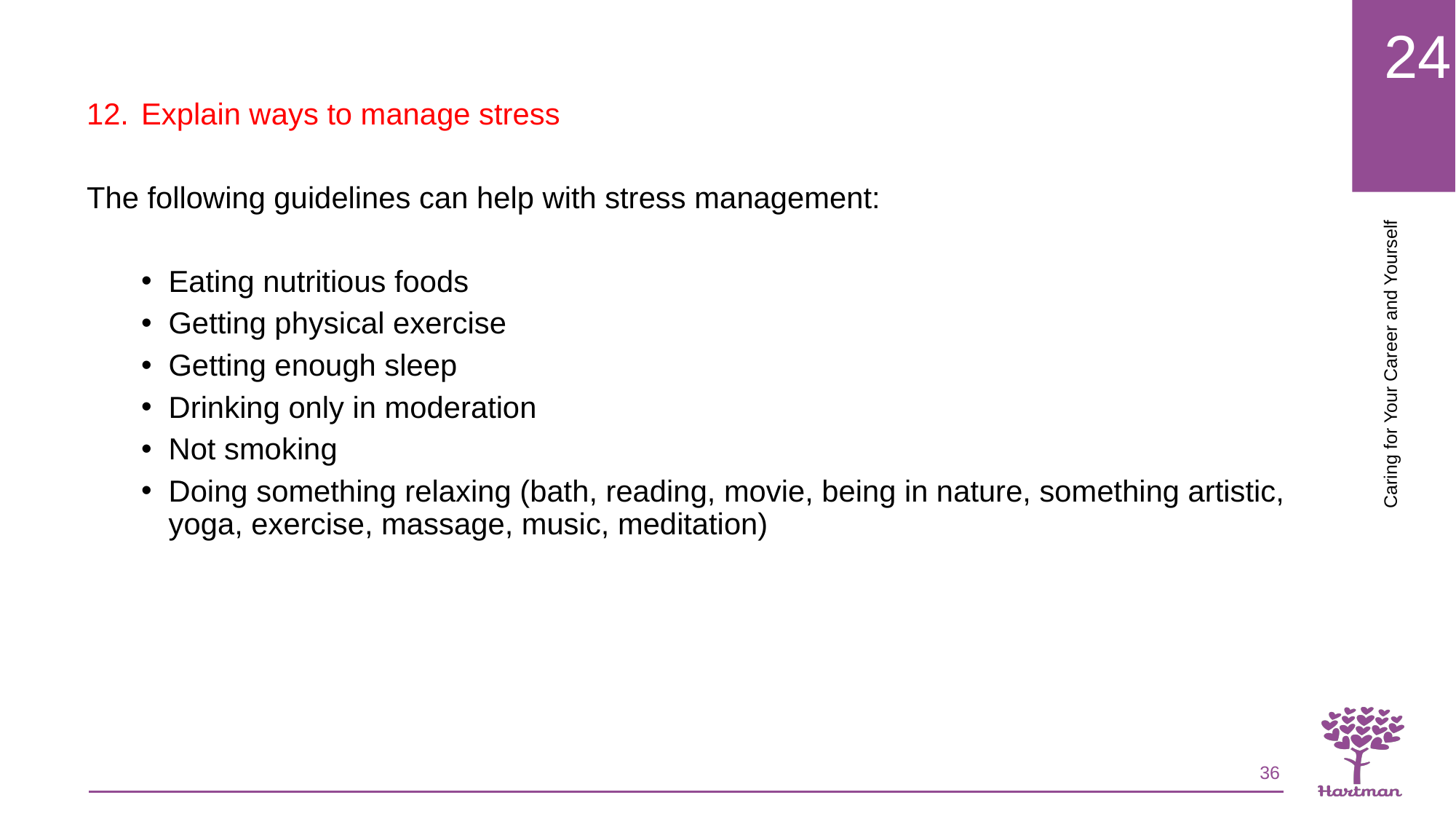

Explain ways to manage stress

The following guidelines can help with stress management:

Eating nutritious foods
Getting physical exercise
Getting enough sleep
Drinking only in moderation
Not smoking
Doing something relaxing (bath, reading, movie, being in nature, something artistic, yoga, exercise, massage, music, meditation)

36